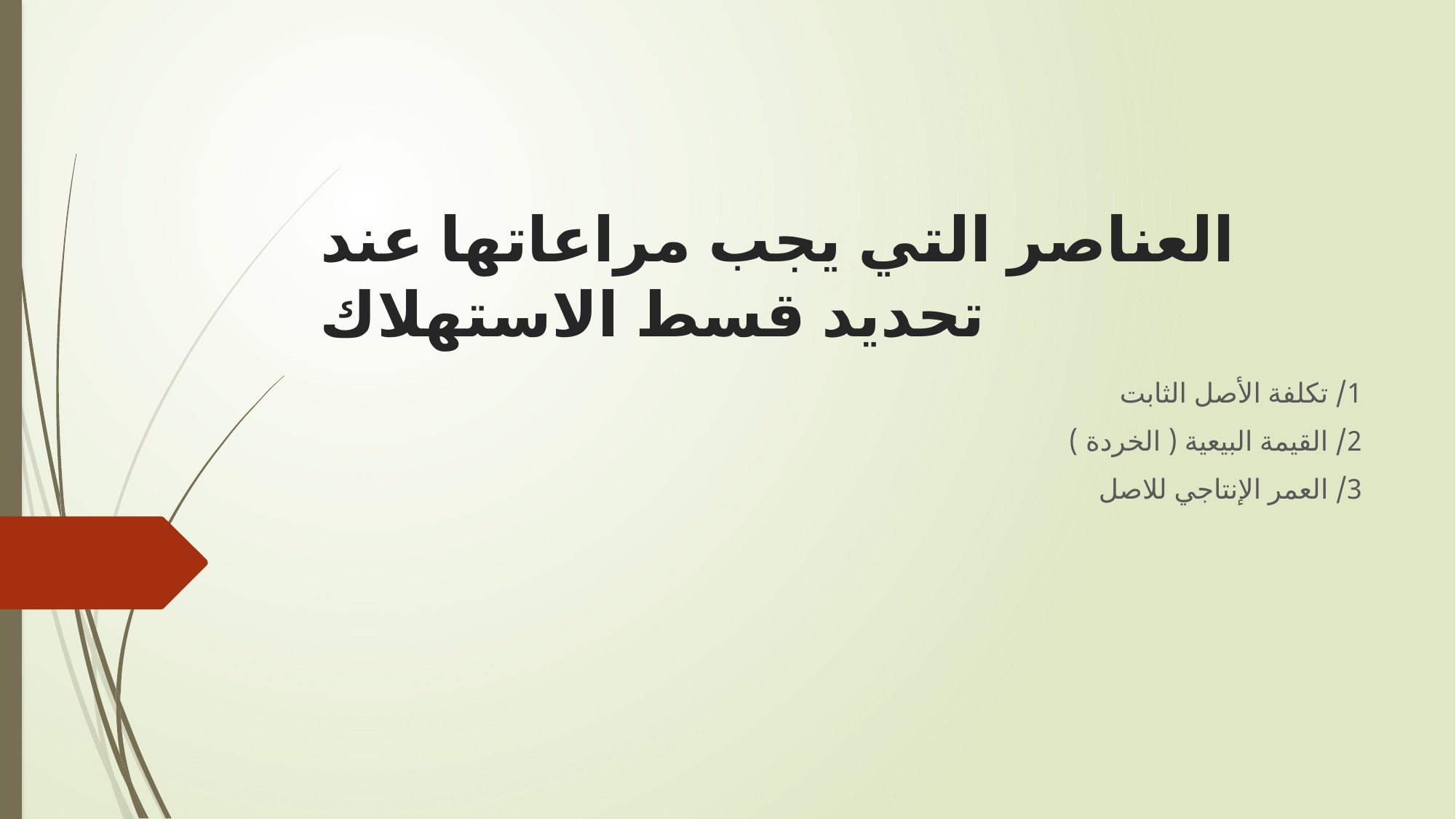

# العناصر التي يجب مراعاتها عند تحديد قسط الاستهلاك
1/ تكلفة الأصل الثابت
2/ القيمة البيعية ( الخردة )
3/ العمر الإنتاجي للاصل